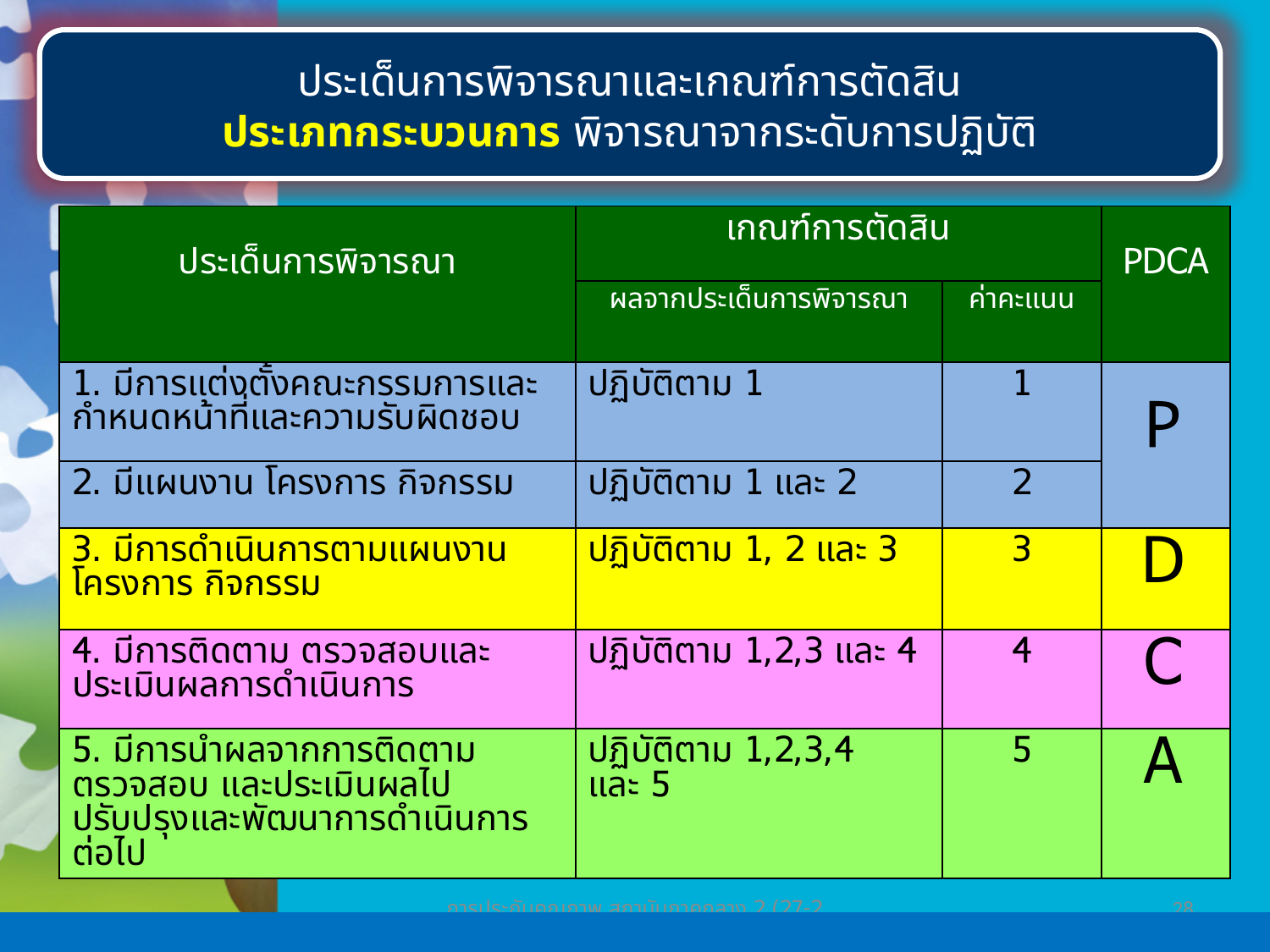

ประเด็นการพิจารณาและเกณฑ์การตัดสิน
ประเภทกระบวนการ พิจารณาจากระดับการปฏิบัติ
| ประเด็นการพิจารณา | เกณฑ์การตัดสิน |  | PDCA |
| --- | --- | --- | --- |
|  | ผลจากประเด็นการพิจารณา | ค่าคะแนน |  |
| 1. มีการแต่งตั้งคณะกรรมการและกำหนดหน้าที่และความรับผิดชอบ | ปฏิบัติตาม 1 | 1 | P |
| 2. มีแผนงาน โครงการ กิจกรรม | ปฏิบัติตาม 1 และ 2 | 2 |  |
| 3. มีการดำเนินการตามแผนงานโครงการ กิจกรรม | ปฏิบัติตาม 1, 2 และ 3 | 3 | D |
| 4. มีการติดตาม ตรวจสอบและประเมินผลการดำเนินการ | ปฏิบัติตาม 1,2,3 และ 4 | 4 | C |
| 5. มีการนำผลจากการติดตาม ตรวจสอบ และประเมินผลไปปรับปรุงและพัฒนาการดำเนินการต่อไป | ปฏิบัติตาม 1,2,3,4 และ 5 | 5 | A |
การประกันคุณภาพ สถาบันภาคกลาง 2 (27-28 เม.ย. 60)
28